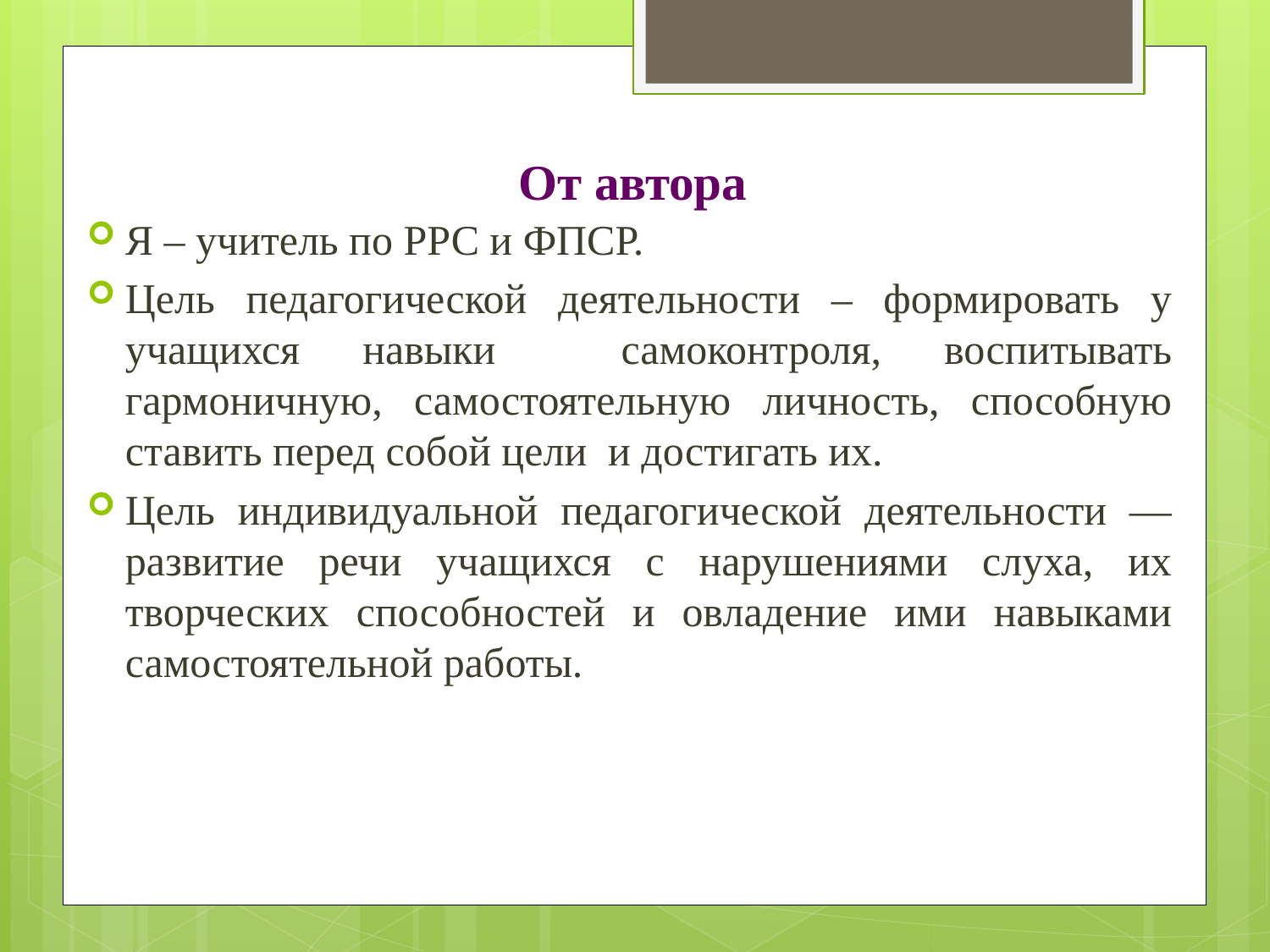

# От автора
Я – учитель по РРС и ФПСР.
Цель педагогической деятельности – формировать у учащихся навыки  самоконтроля, воспитывать гармоничную, самостоятельную личность, способную ставить перед собой цели  и достигать их.
Цель индивидуальной педагогической деятельности —развитие речи учащихся с нарушениями слуха, их творческих способностей и овладение ими навыками самостоятельной работы.